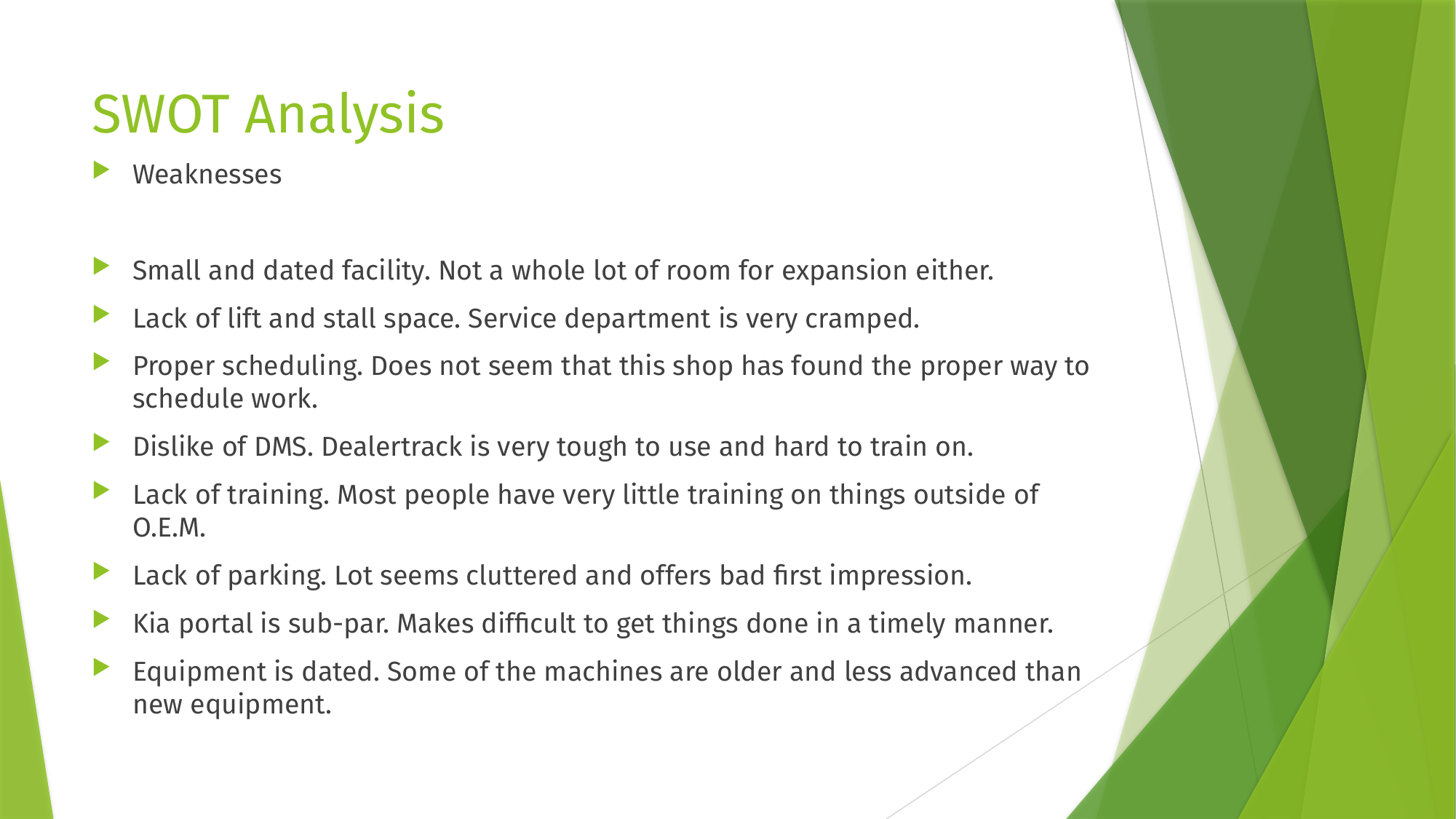

# SWOT Analysis
Weaknesses

Small and dated facility. Not a whole lot of room for expansion either.
Lack of lift and stall space. Service department is very cramped.
Proper scheduling. Does not seem that this shop has found the proper way to schedule work.
Dislike of DMS. Dealertrack is very tough to use and hard to train on.
Lack of training. Most people have very little training on things outside of O.E.M.
Lack of parking. Lot seems cluttered and offers bad first impression.
Kia portal is sub-par. Makes difficult to get things done in a timely manner.
Equipment is dated. Some of the machines are older and less advanced than new equipment.